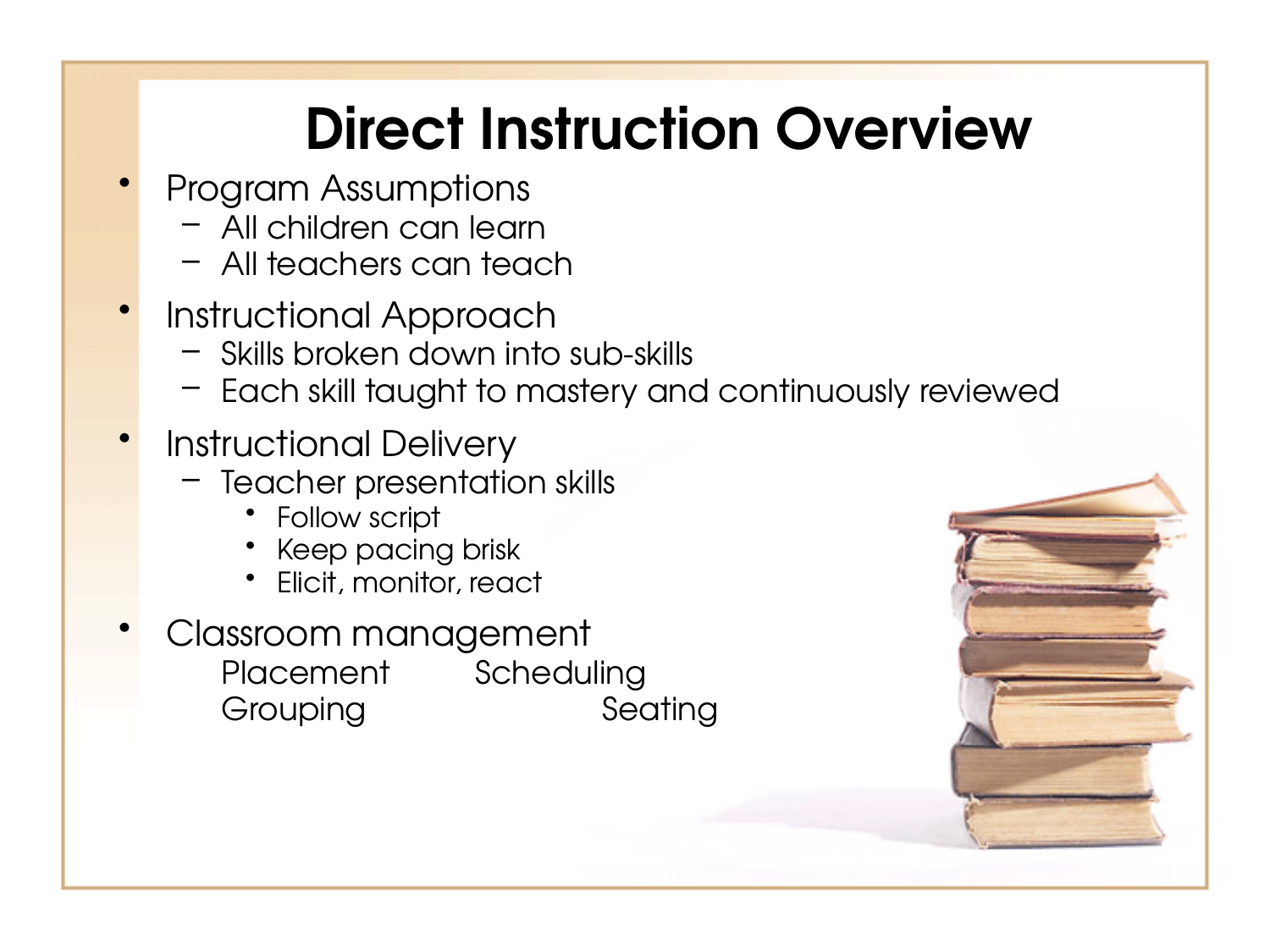

# Direct Instruction Overview

Program Assumptions
All children can learn
All teachers can teach

Instructional Approach
Skills broken down into sub-skills
Each skill taught to mastery and continuously reviewed

Instructional Delivery
Teacher presentation skills
Follow script
Keep pacing brisk
Elicit, monitor, react

Classroom management
	Placement	Scheduling
	Grouping		Seating